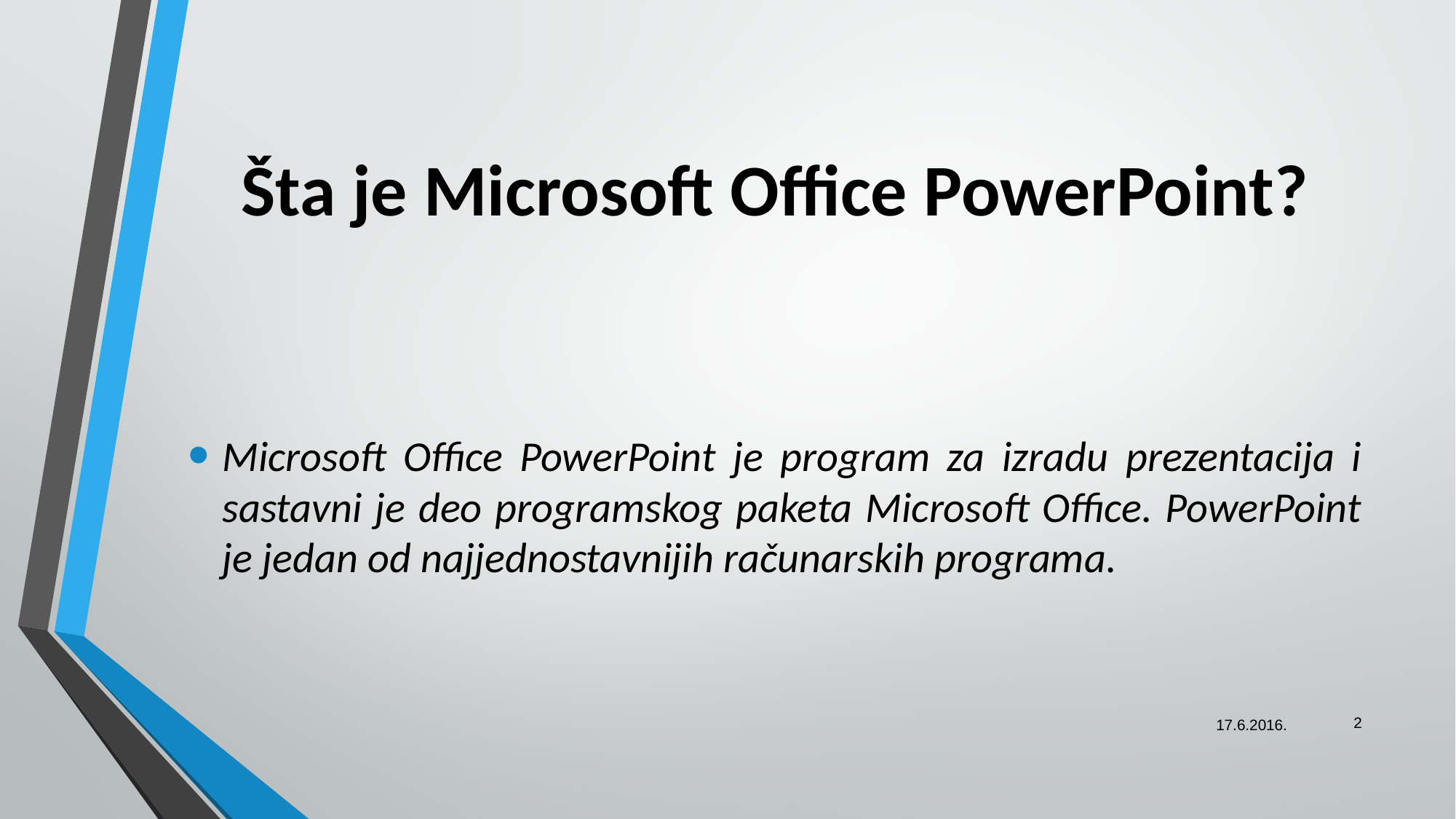

# Šta je Microsoft Office PowerPoint?
Microsoft Office PowerPoint je program za izradu prezentacija i sastavni je deo programskog paketa Microsoft Office. PowerPoint je jedan od najjednostavnijih računarskih programa.
2
17.6.2016.